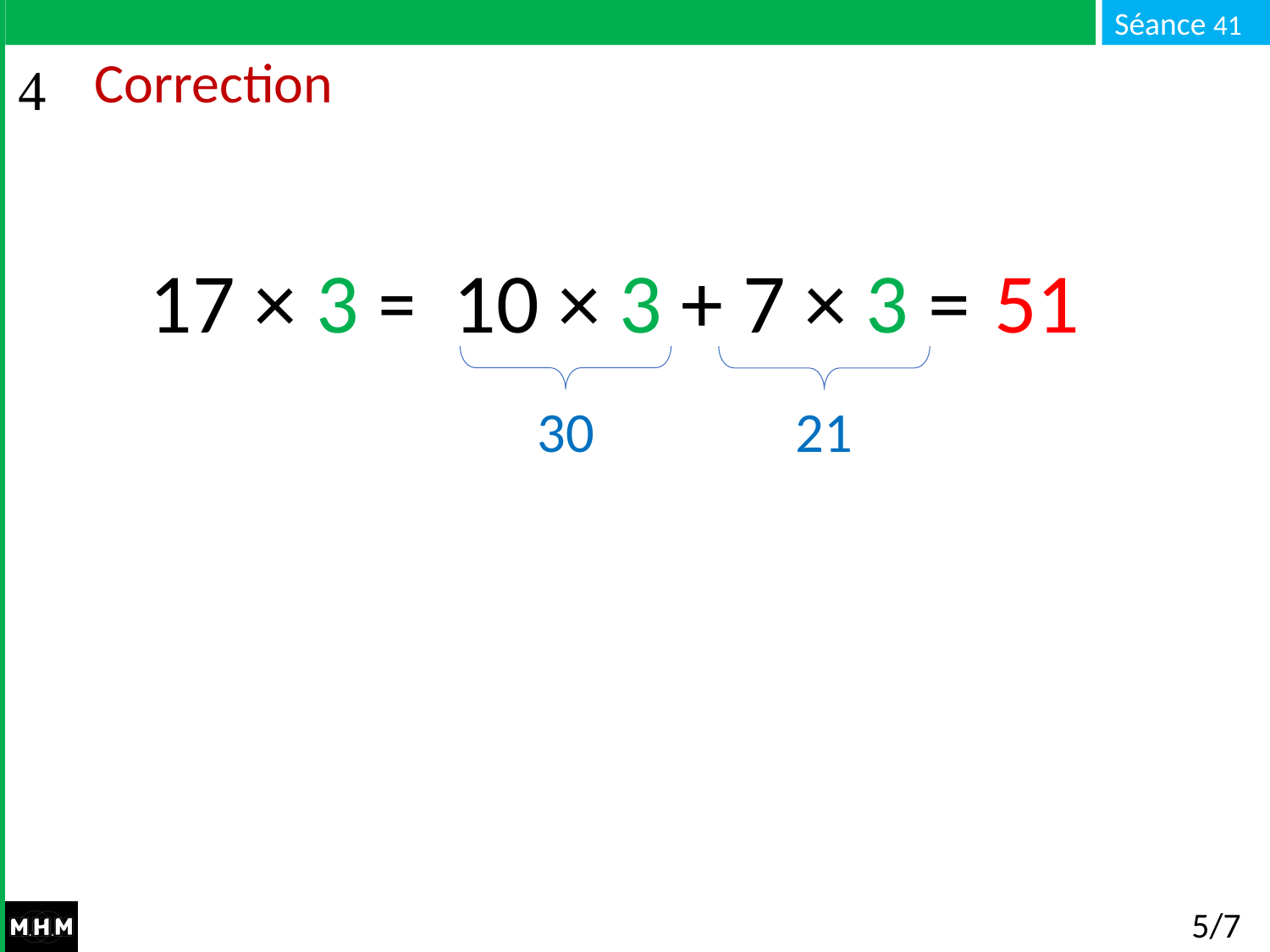

# Correction
10 × 3 + 7 × 3 = …
51
17 × 3 = …

30

21
5/7